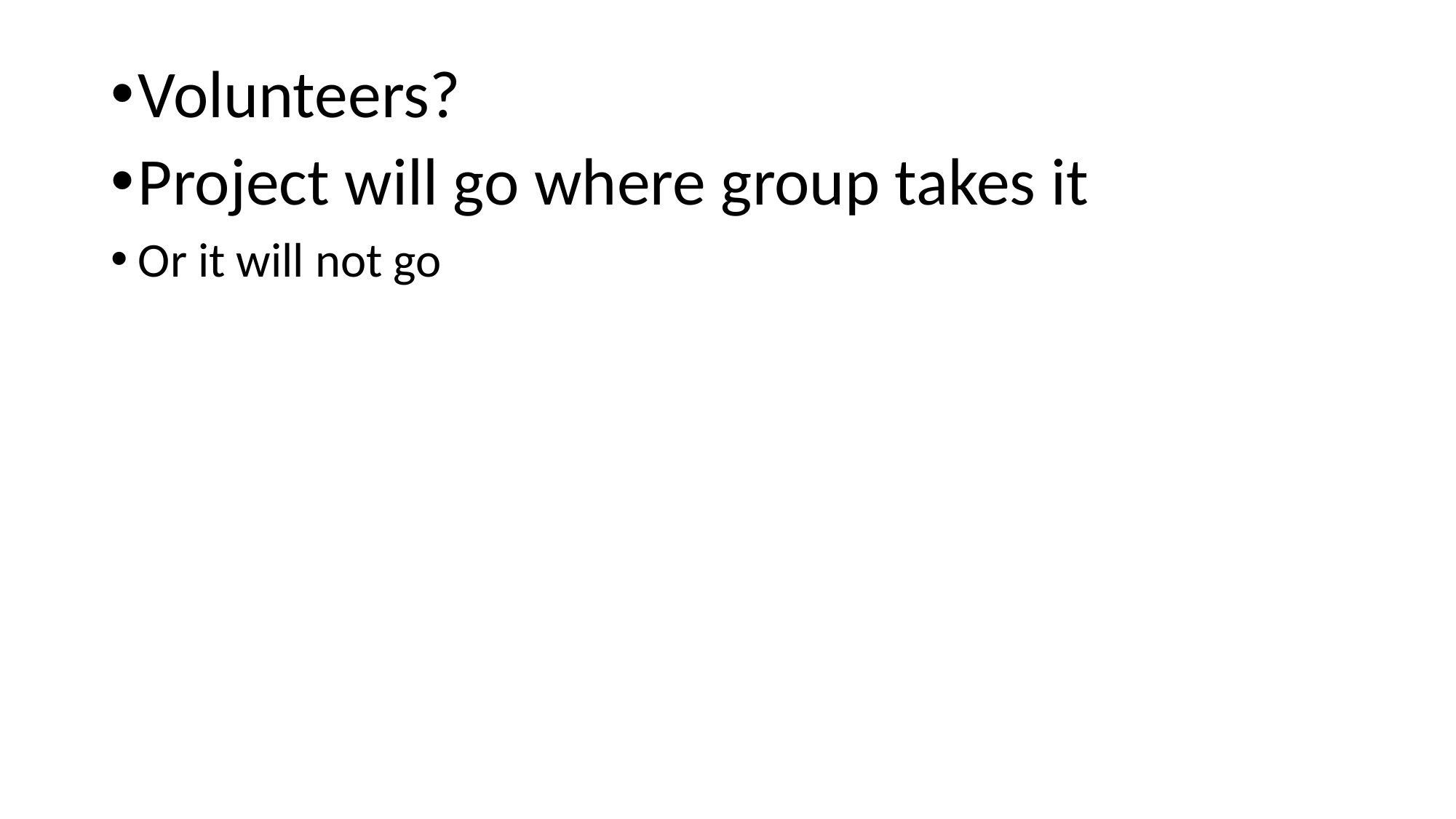

Volunteers?
Project will go where group takes it
Or it will not go